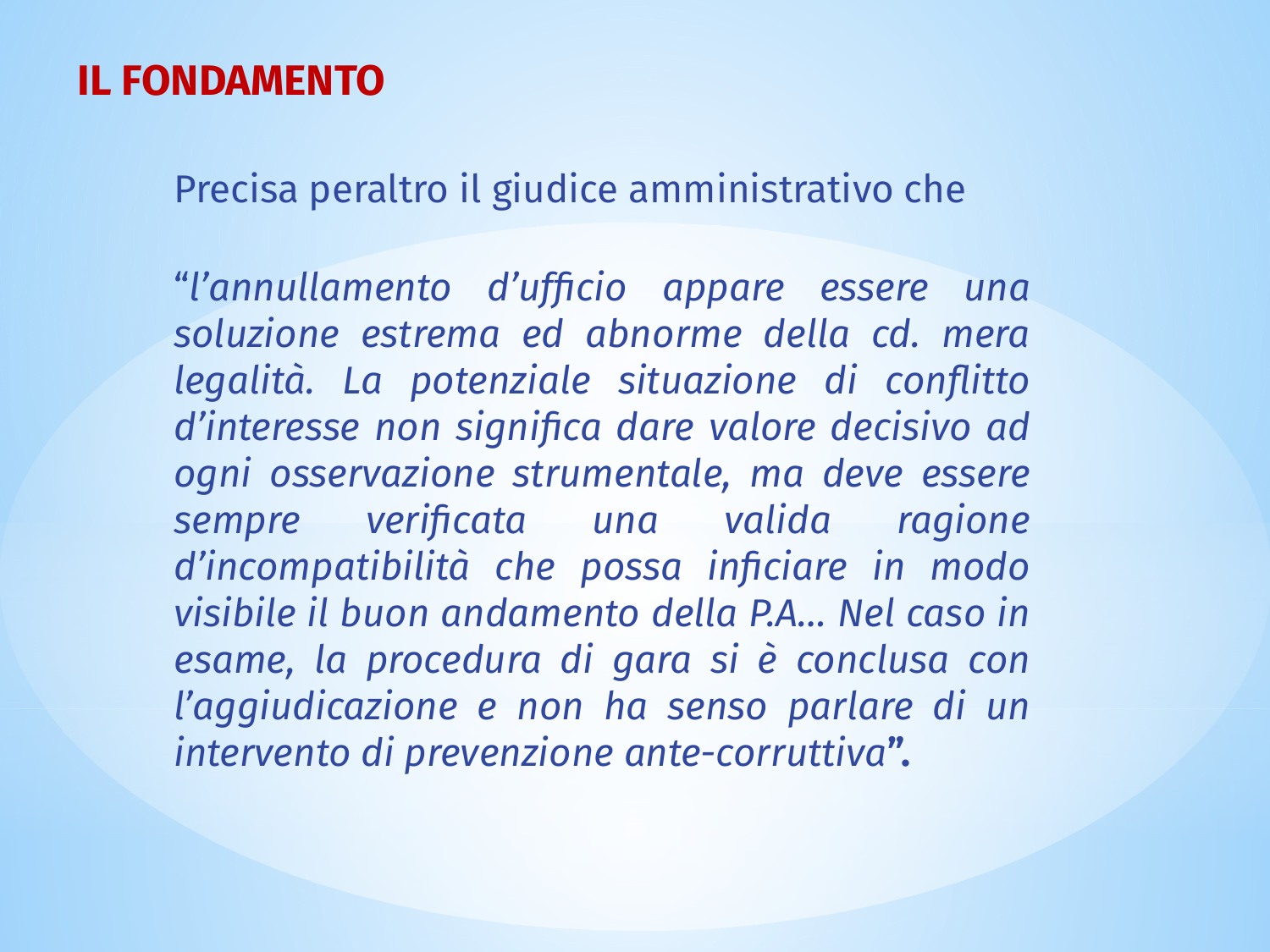

# IL FONDAMENTO
Precisa peraltro il giudice amministrativo che

“l’annullamento d’ufficio appare essere una soluzione estrema ed abnorme della cd. mera legalità. La potenziale situazione di conflitto d’interesse non significa dare valore decisivo ad ogni osservazione strumentale, ma deve essere sempre verificata una valida ragione d’incompatibilità che possa inficiare in modo visibile il buon andamento della P.A… Nel caso in esame, la procedura di gara si è conclusa con l’aggiudicazione e non ha senso parlare di un intervento di prevenzione ante-corruttiva”.